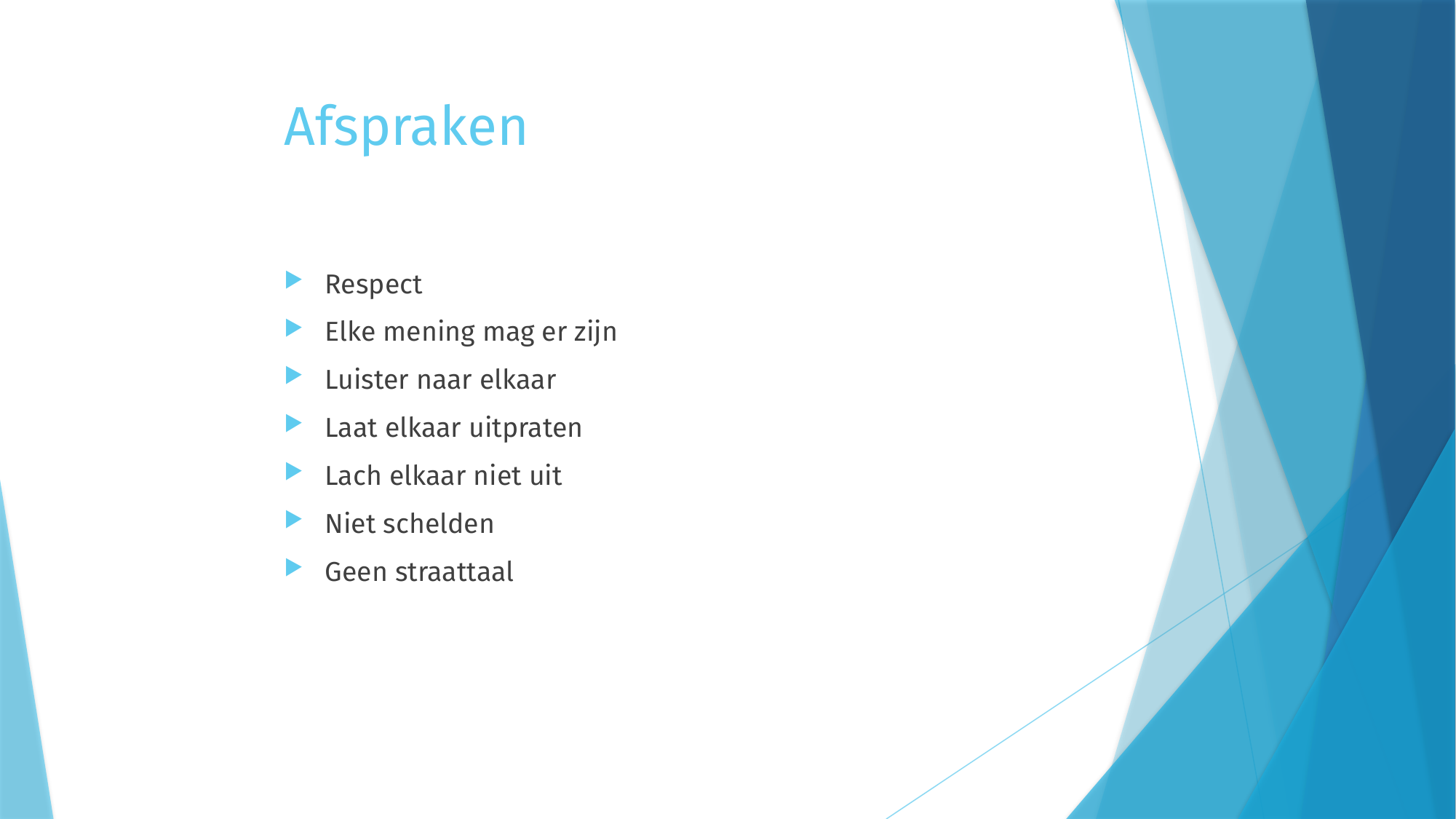

# Afspraken
Respect
Elke mening mag er zijn
Luister naar elkaar
Laat elkaar uitpraten
Lach elkaar niet uit
Niet schelden
Geen straattaal